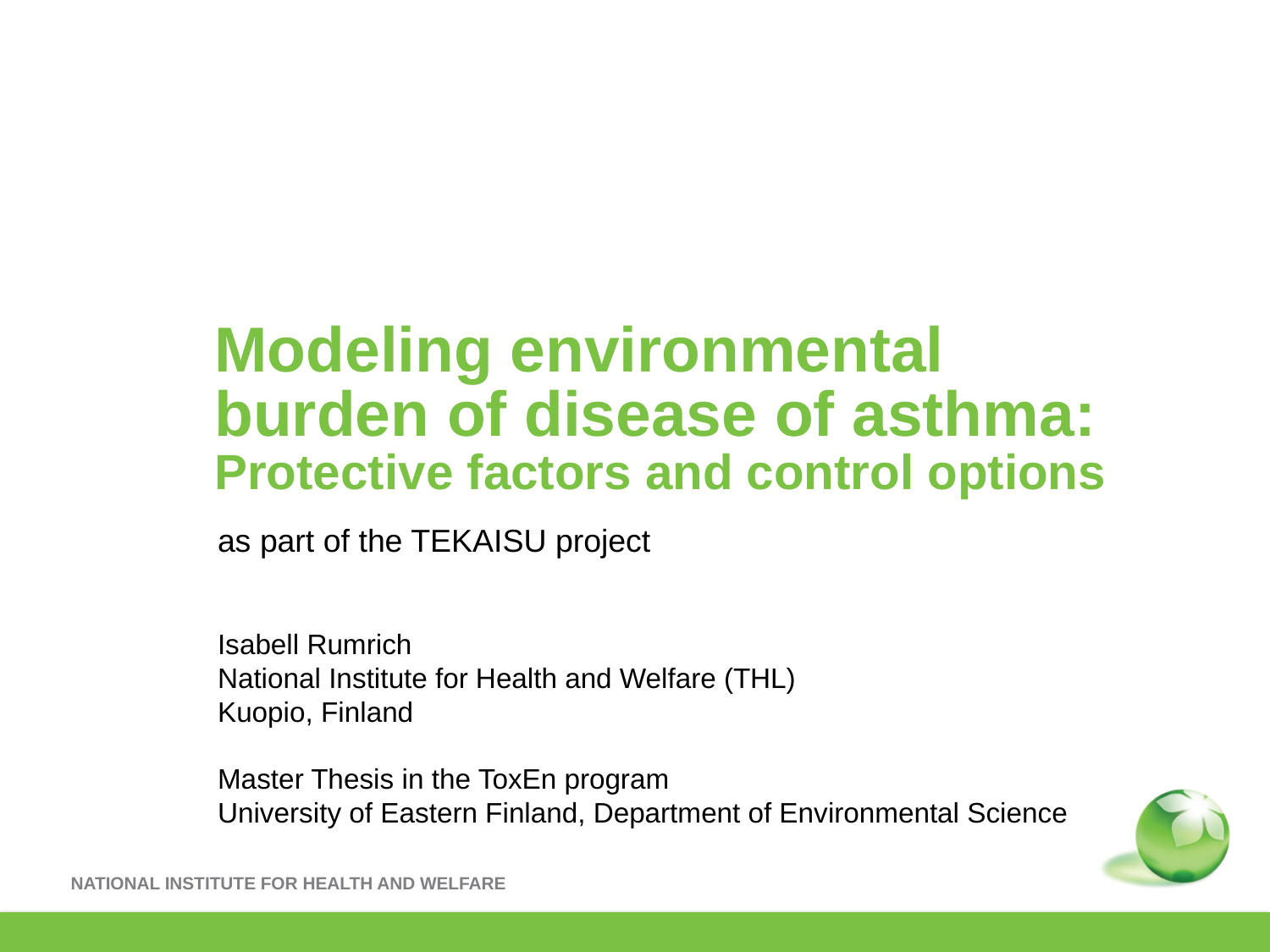

# Modeling environmental burden of disease of asthma: Protective factors and control options
as part of the TEKAISU project

Isabell Rumrich
National Institute for Health and Welfare (THL)
Kuopio, Finland

Master Thesis in the ToxEn program
University of Eastern Finland, Department of Environmental Science